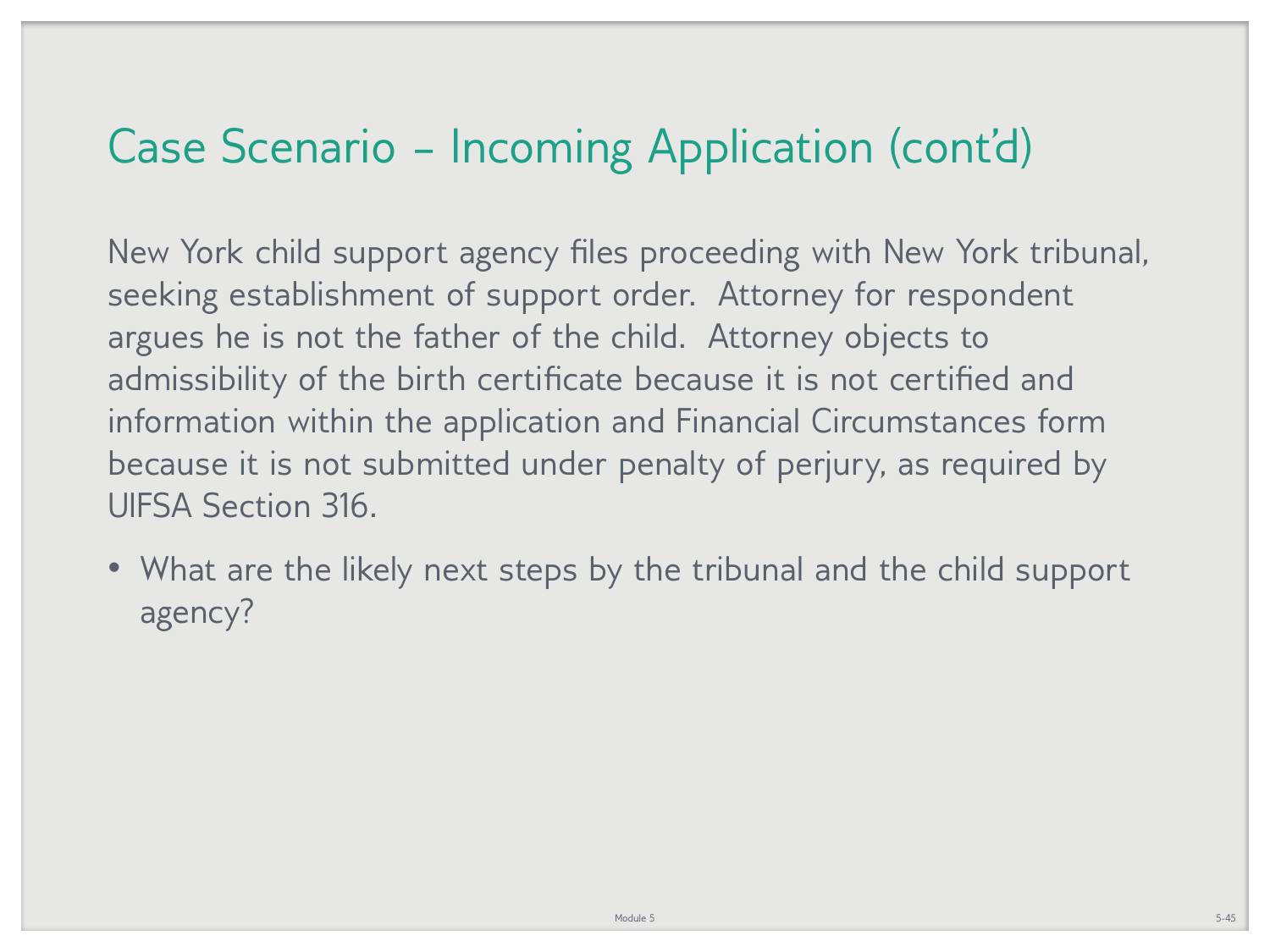

# Case Scenario – Incoming Application (cont’d)
New York child support agency files proceeding with New York tribunal, seeking establishment of support order.  Attorney for respondent argues he is not the father of the child.  Attorney objects to admissibility of the birth certificate because it is not certified and information within the application and Financial Circumstances form because it is not submitted under penalty of perjury, as required by UIFSA Section 316.
What are the likely next steps by the tribunal and the child support agency?

Module 5
5-45